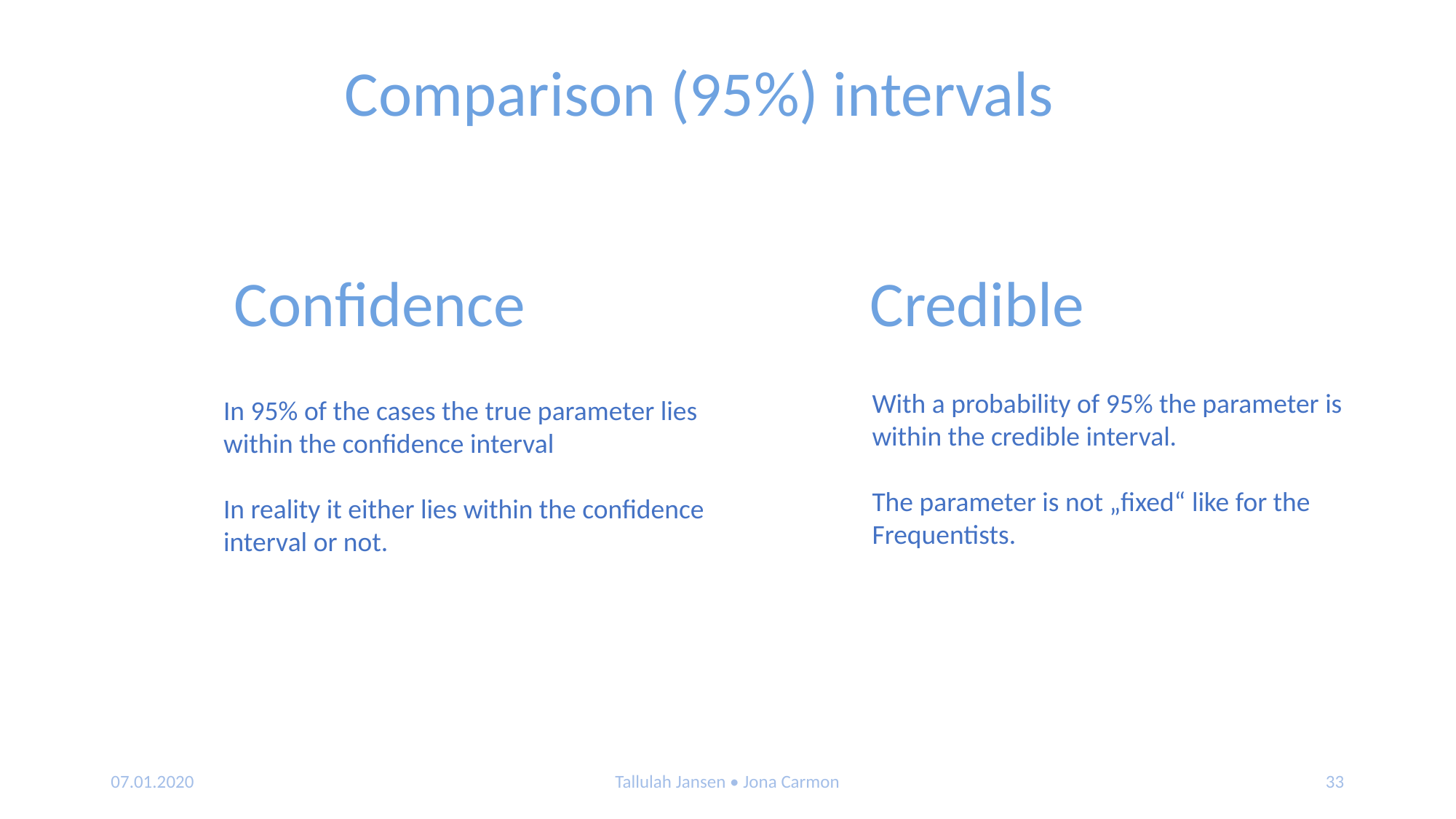

Comparison (95%) intervals
Confidence
Credible
With a probability of 95% the parameter is within the credible interval.

The parameter is not „fixed“ like for the Frequentists.
In 95% of the cases the true parameter lies within the confidence interval

In reality it either lies within the confidence interval or not.
07.01.2020
Tallulah Jansen • Jona Carmon
33